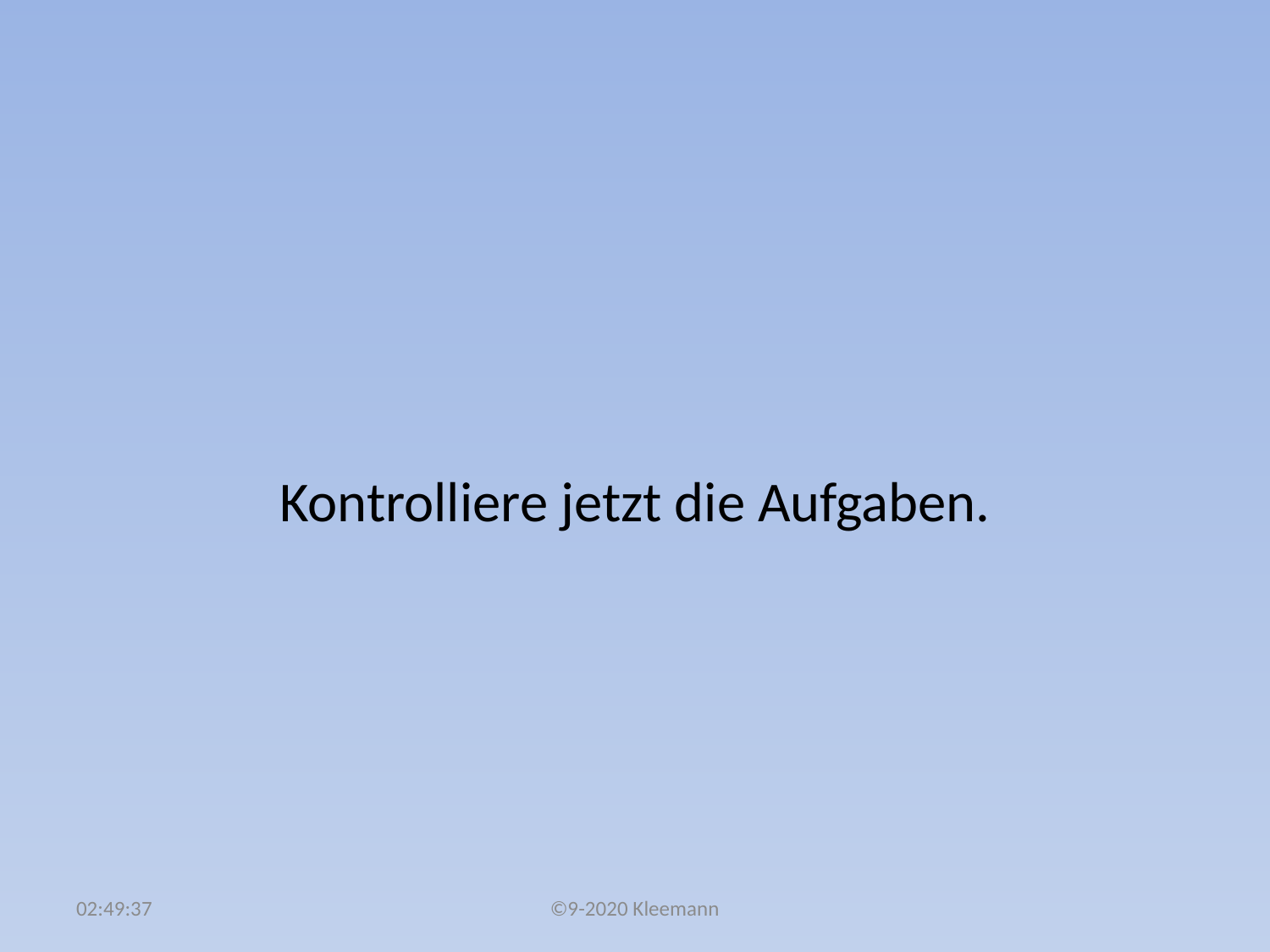

#

Kontrolliere jetzt die Aufgaben.

02:49:37
©9-2020 Kleemann